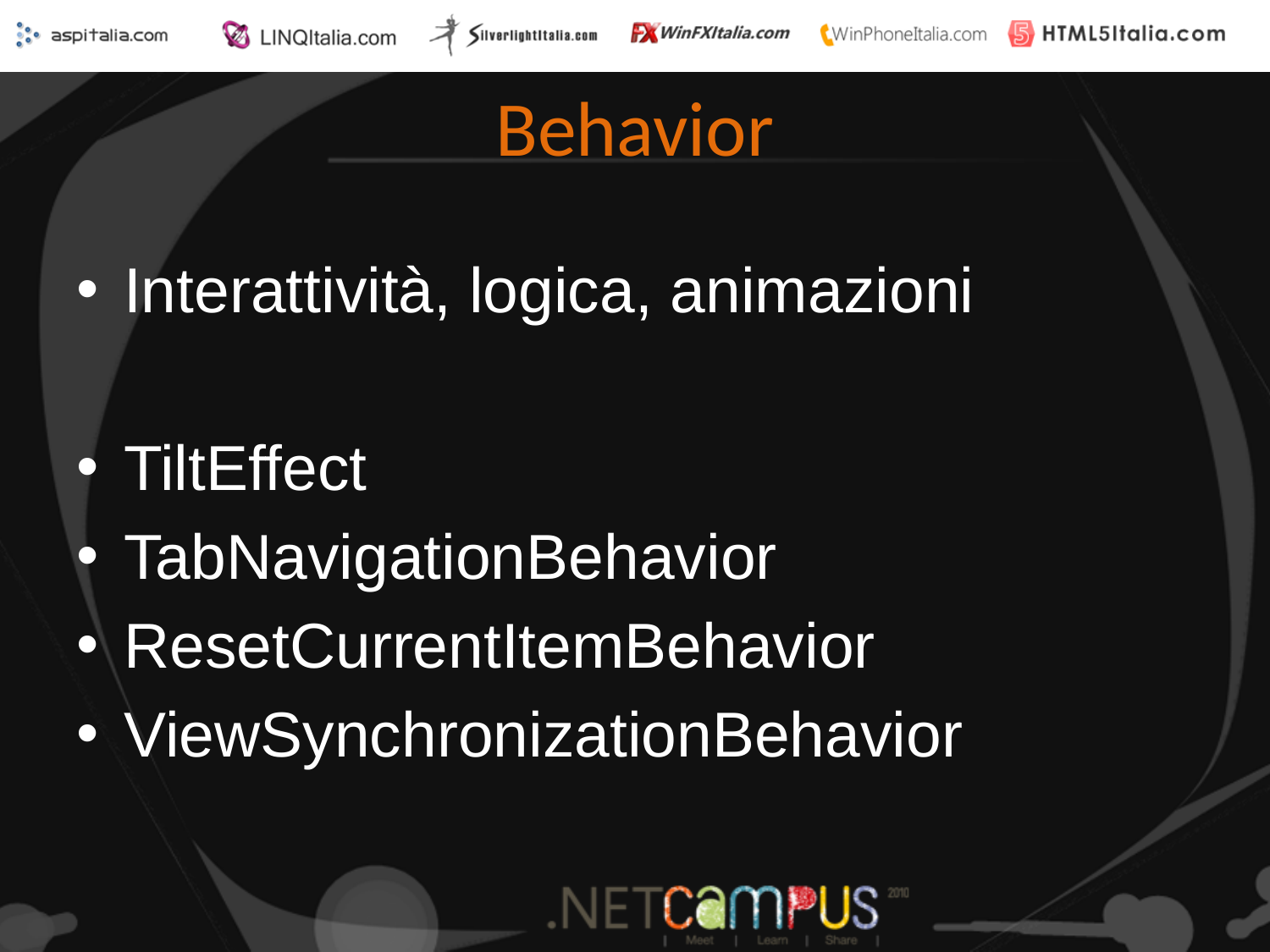

# Behavior
Interattività, logica, animazioni

TiltEffect
TabNavigationBehavior
ResetCurrentItemBehavior
ViewSynchronizationBehavior